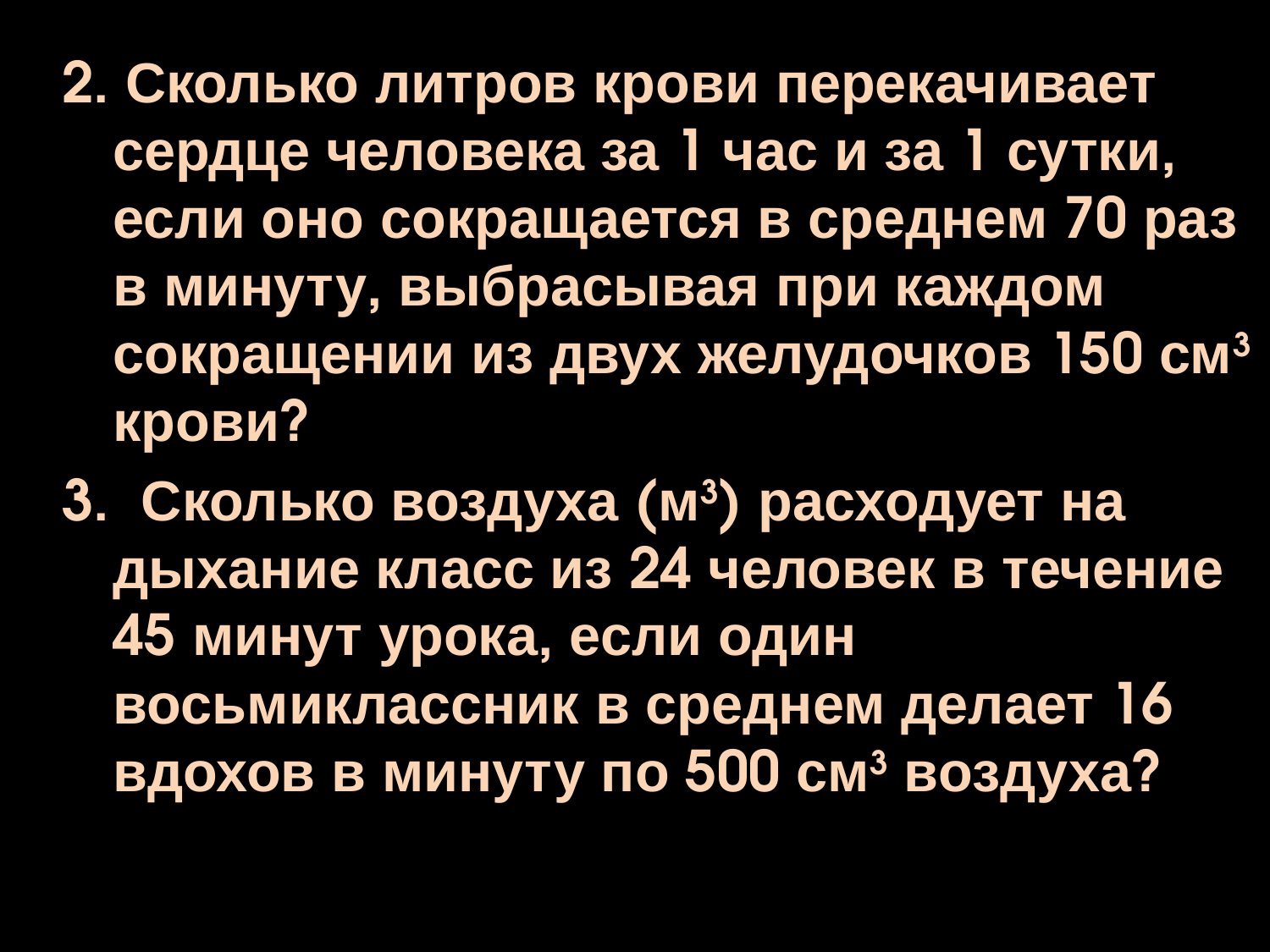

2. Сколько литров крови перекачивает сердце человека за 1 час и за 1 сутки, если оно сокращается в среднем 70 раз в минуту, выбрасывая при каждом сокращении из двух желудочков 150 см3 крови?
3.  Сколько воздуха (м3) расходует на дыхание класс из 24 человек в течение 45 минут урока, если один восьмиклассник в среднем делает 16 вдохов в минуту по 500 см3 воздуха?